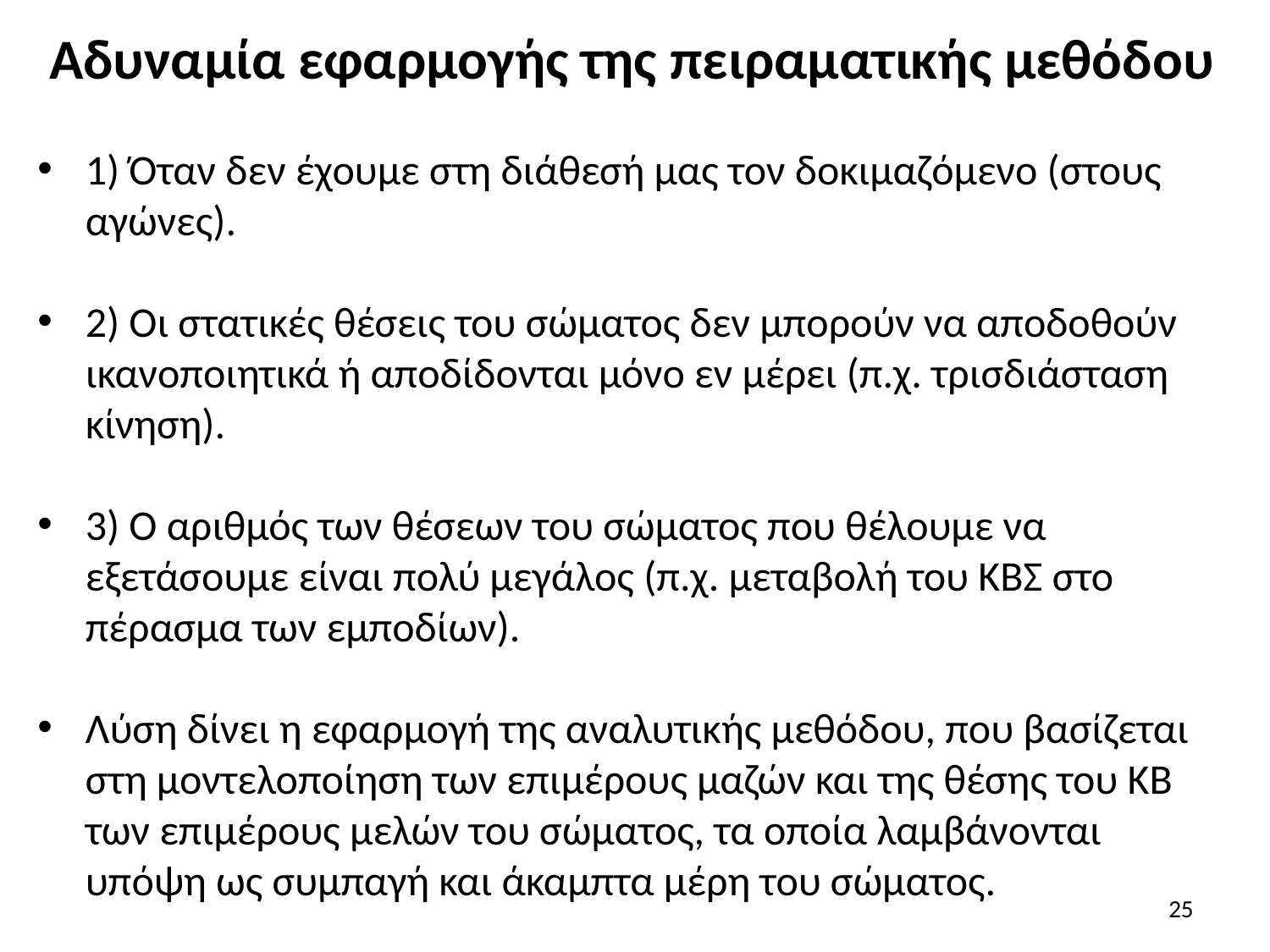

# Αδυναμία εφαρμογής της πειραματικής μεθόδου
1) Όταν δεν έχουμε στη διάθεσή μας τον δοκιμαζόμενο (στους αγώνες).

2) Οι στατικές θέσεις του σώματος δεν μπορούν να αποδοθούν ικανοποιητικά ή αποδίδονται μόνο εν μέρει (π.χ. τρισδιάσταση κίνηση).

3) Ο αριθμός των θέσεων του σώματος που θέλουμε να εξετάσουμε είναι πολύ μεγάλος (π.χ. μεταβολή του ΚΒΣ στο πέρασμα των εμποδίων).

Λύση δίνει η εφαρμογή της αναλυτικής μεθόδου, που βασίζεται στη μοντελοποίηση των επιμέρους μαζών και της θέσης του ΚΒ των επιμέρους μελών του σώματος, τα οποία λαμβάνονται υπόψη ως συμπαγή και άκαμπτα μέρη του σώματος.
25